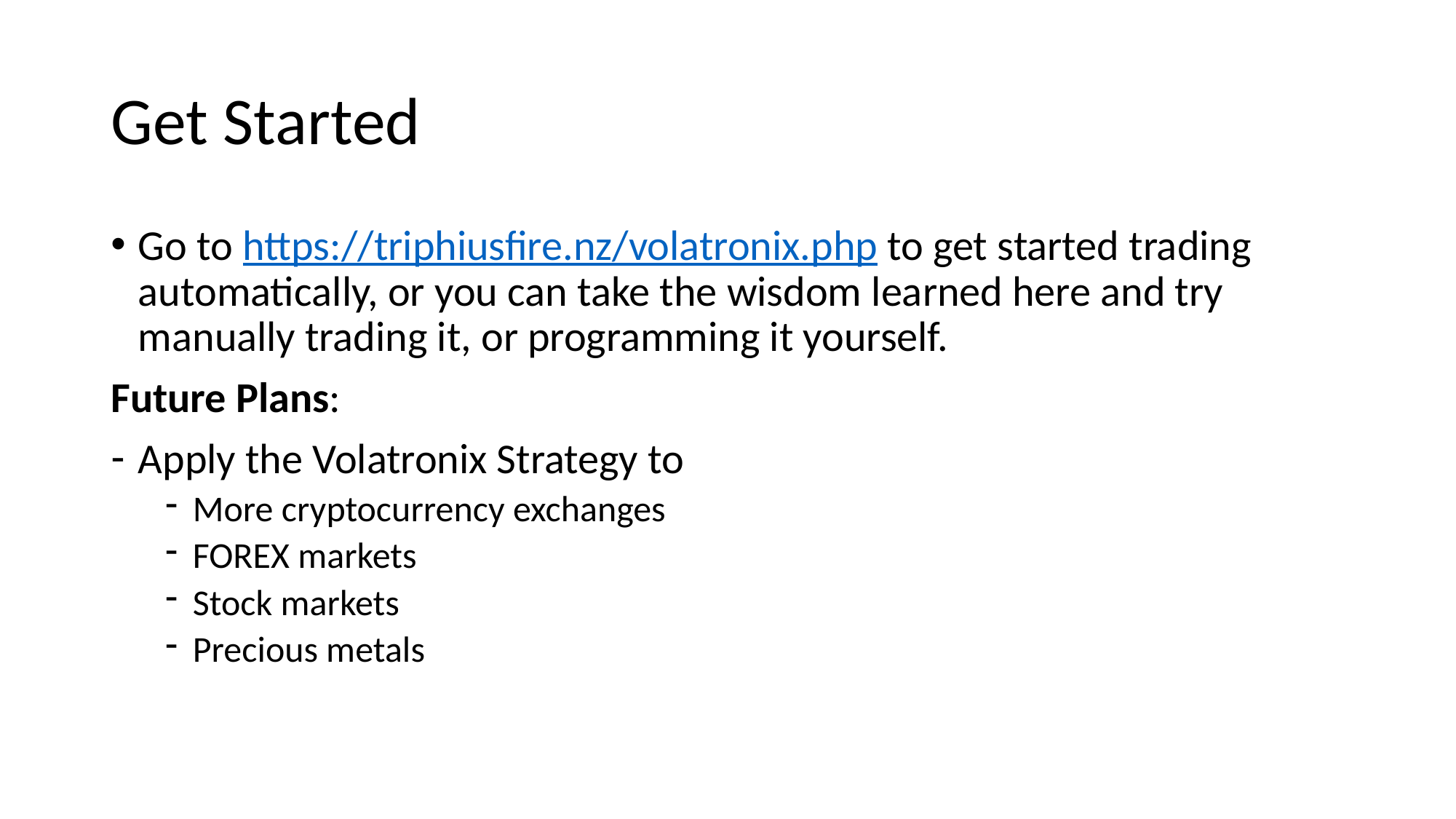

# Get Started
Go to https://triphiusfire.nz/volatronix.php to get started trading automatically, or you can take the wisdom learned here and try manually trading it, or programming it yourself.
Future Plans:
Apply the Volatronix Strategy to
More cryptocurrency exchanges
FOREX markets
Stock markets
Precious metals